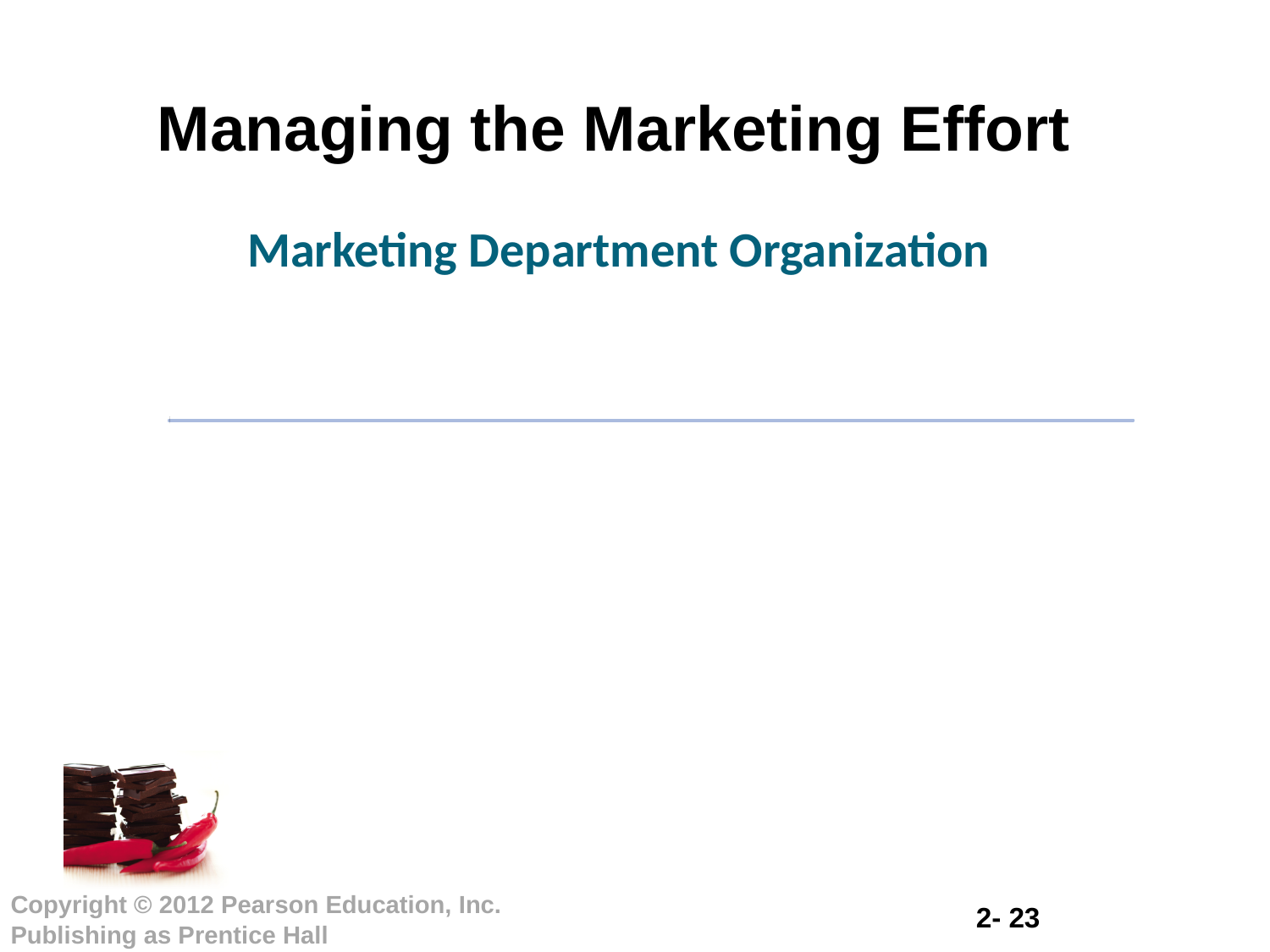

Managing the Marketing Effort
Marketing Department Organization